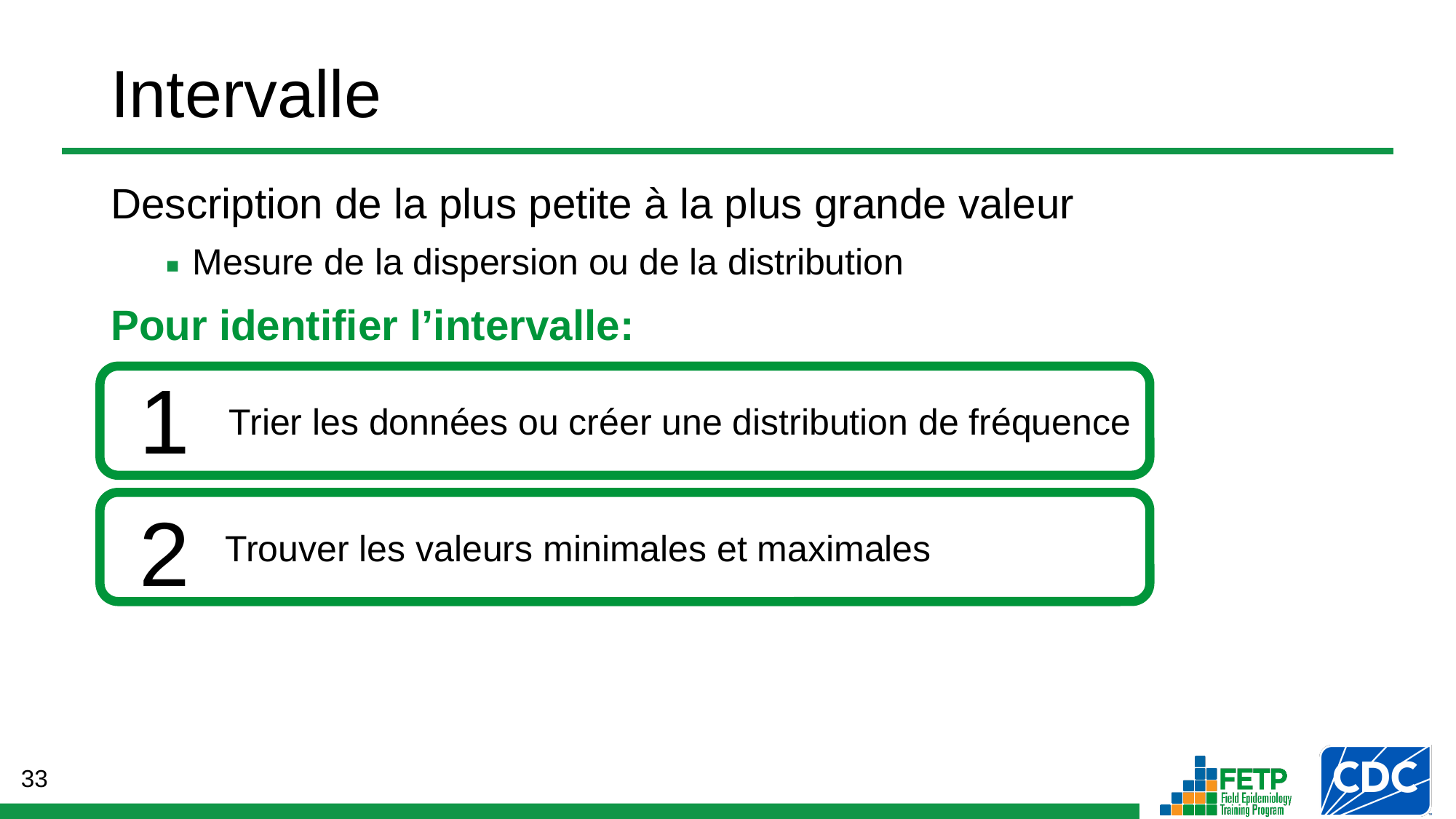

# Intervalle
Description de la plus petite à la plus grande valeur
Mesure de la dispersion ou de la distribution
Pour identifier l’intervalle:

1
Trier les données ou créer une distribution de fréquence
2
Trouver les valeurs minimales et maximales